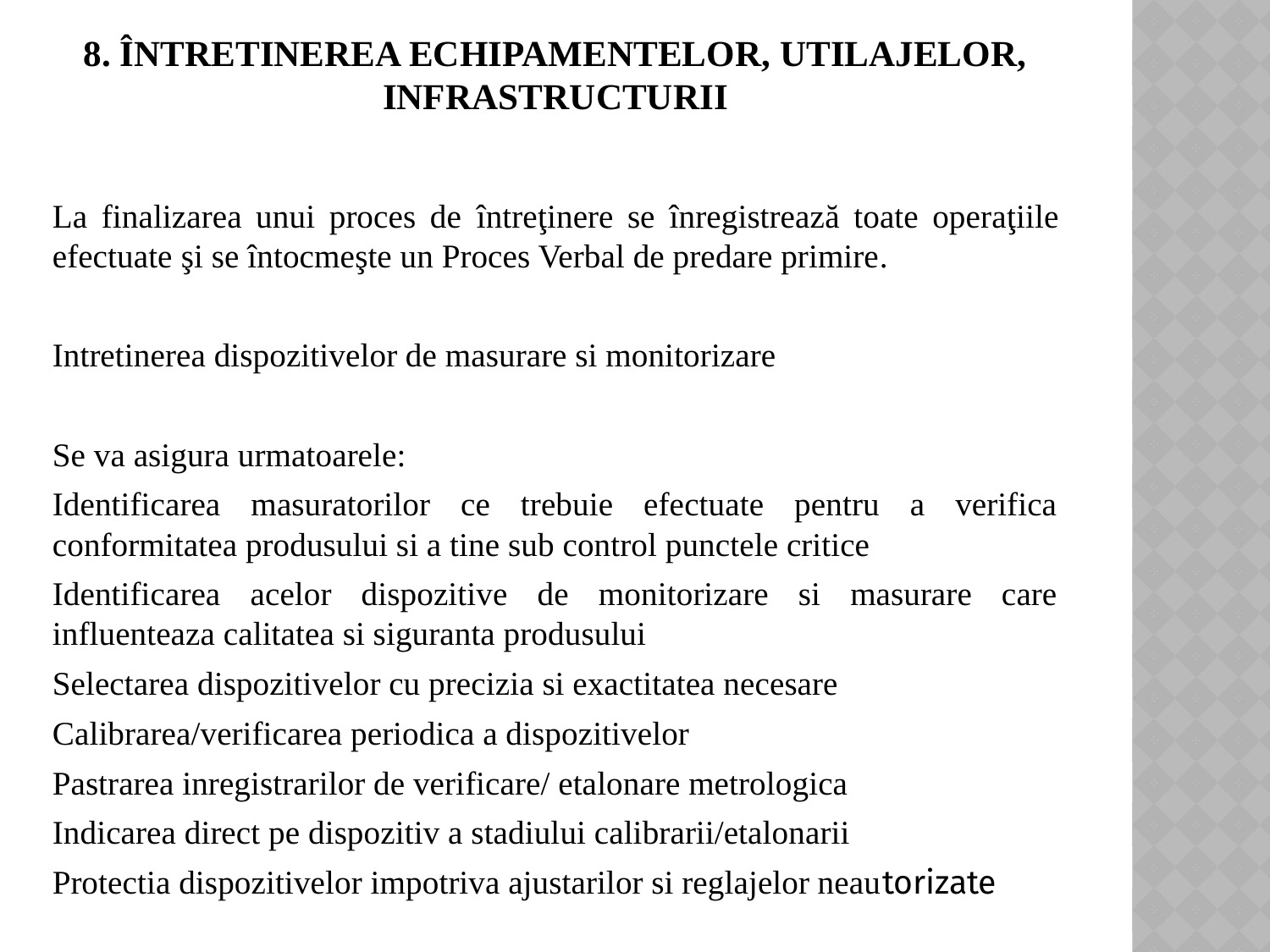

# 8. Întretinerea echipamentelor, utilajelor, infrastructurii
La finalizarea unui proces de întreţinere se înregistrează toate operaţiile efectuate şi se întocmeşte un Proces Verbal de predare primire.

Intretinerea dispozitivelor de masurare si monitorizare

Se va asigura urmatoarele:
Identificarea masuratorilor ce trebuie efectuate pentru a verifica conformitatea produsului si a tine sub control punctele critice
Identificarea acelor dispozitive de monitorizare si masurare care influenteaza calitatea si siguranta produsului
Selectarea dispozitivelor cu precizia si exactitatea necesare
Calibrarea/verificarea periodica a dispozitivelor
Pastrarea inregistrarilor de verificare/ etalonare metrologica
Indicarea direct pe dispozitiv a stadiului calibrarii/etalonarii
Protectia dispozitivelor impotriva ajustarilor si reglajelor neautorizate